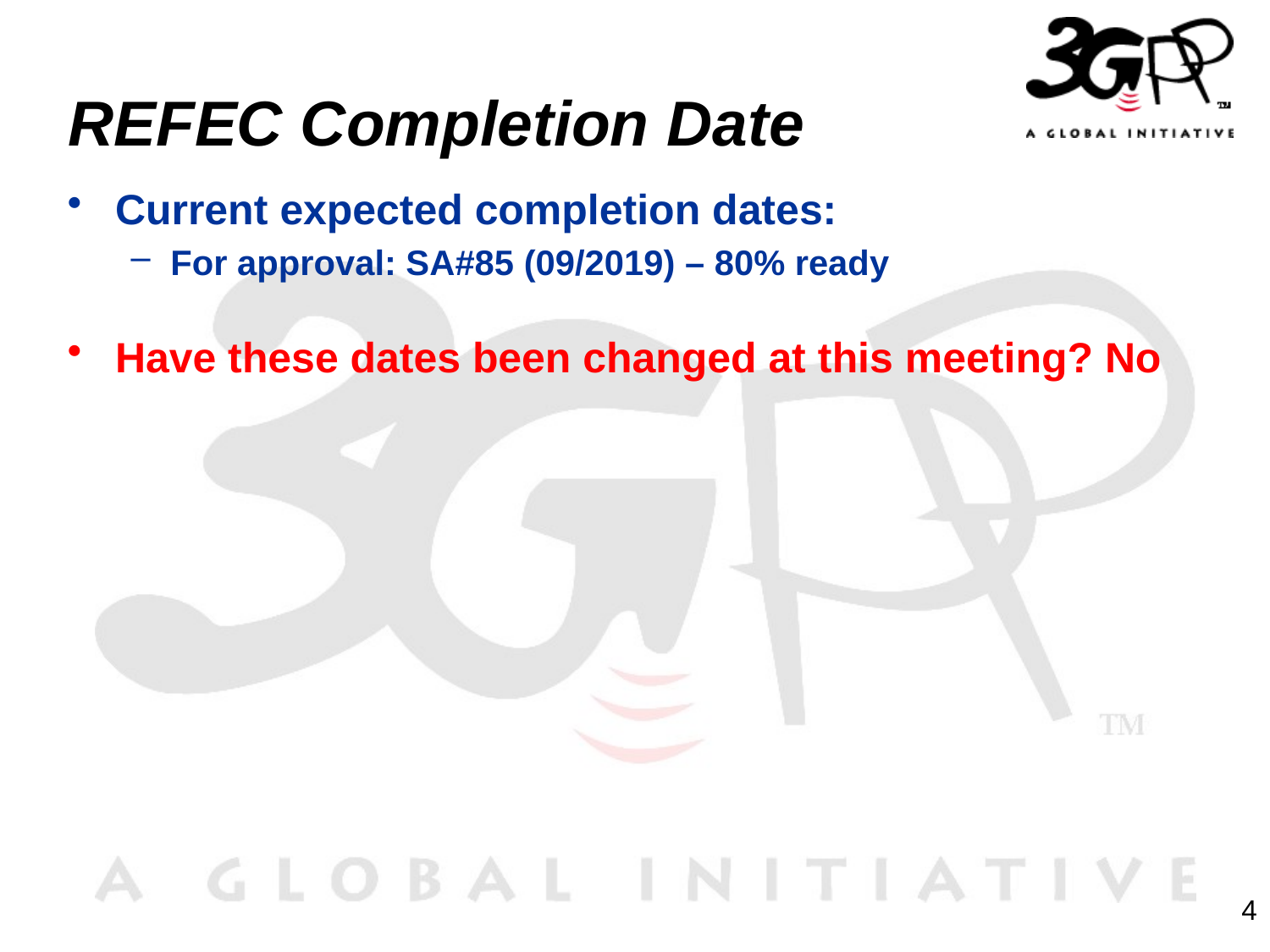

# REFEC Completion Date
Current expected completion dates:
For approval: SA#85 (09/2019) – 80% ready

Have these dates been changed at this meeting? No

4